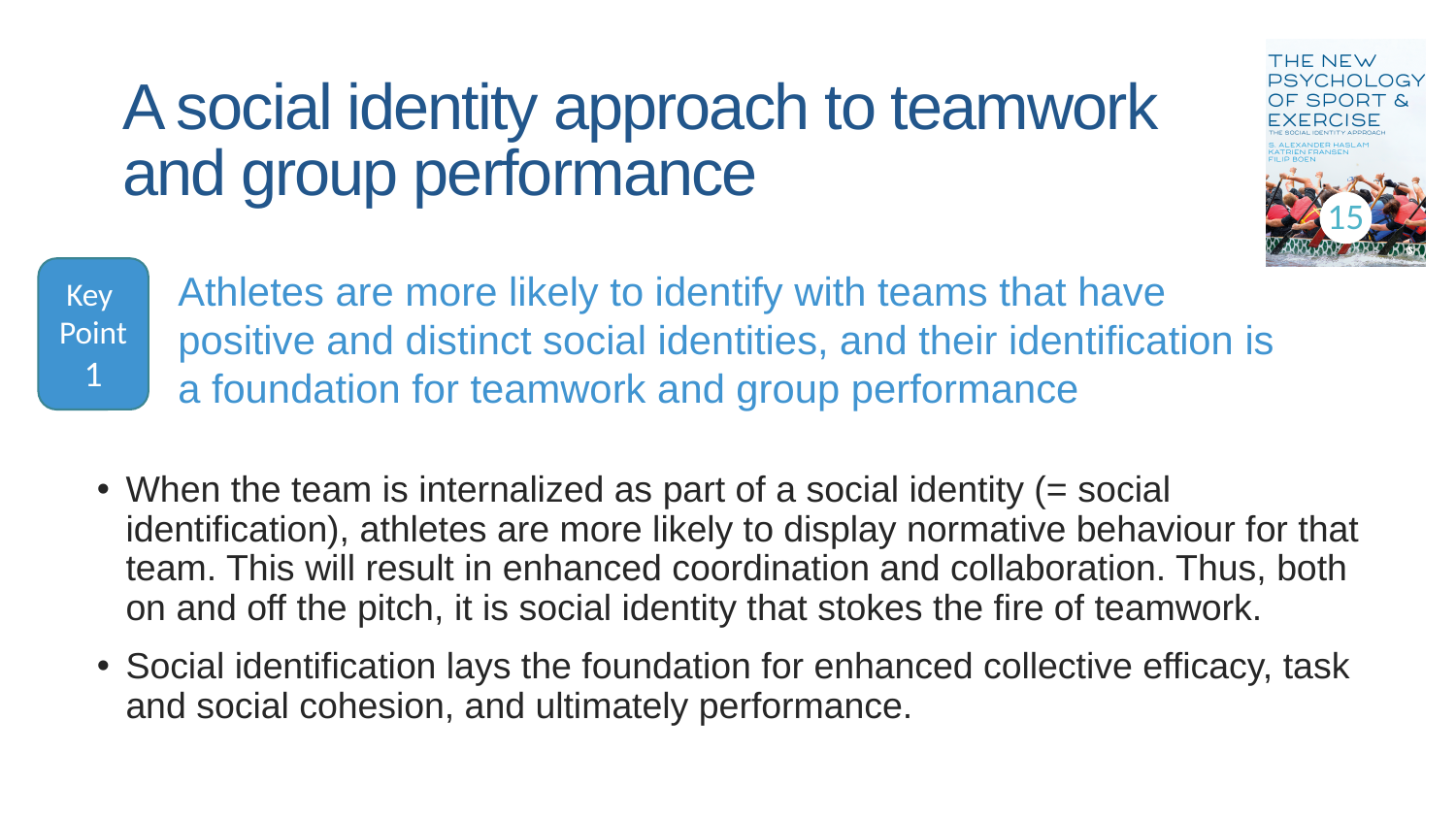

# A social identity approach to teamwork and group performance
15
Key
Point
1
Athletes are more likely to identify with teams that have positive and distinct social identities, and their identification is a foundation for teamwork and group performance
When the team is internalized as part of a social identity (= social identification), athletes are more likely to display normative behaviour for that team. This will result in enhanced coordination and collaboration. Thus, both on and off the pitch, it is social identity that stokes the fire of teamwork.
Social identification lays the foundation for enhanced collective efficacy, task and social cohesion, and ultimately performance.